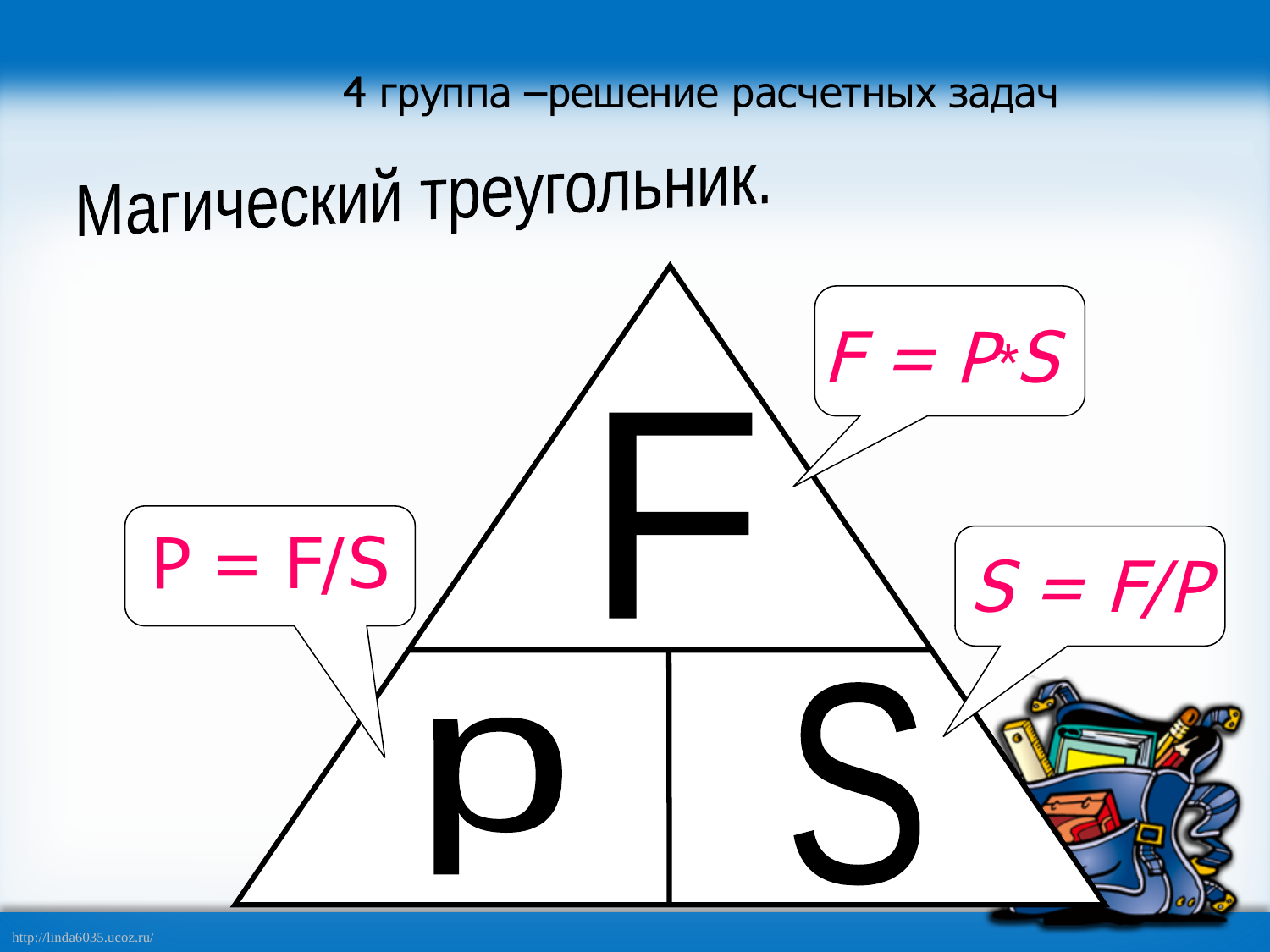

4 группа –решение расчетных задач
Магический треугольник.

F
S
р

F = P*S

P = F/S

S = F/P